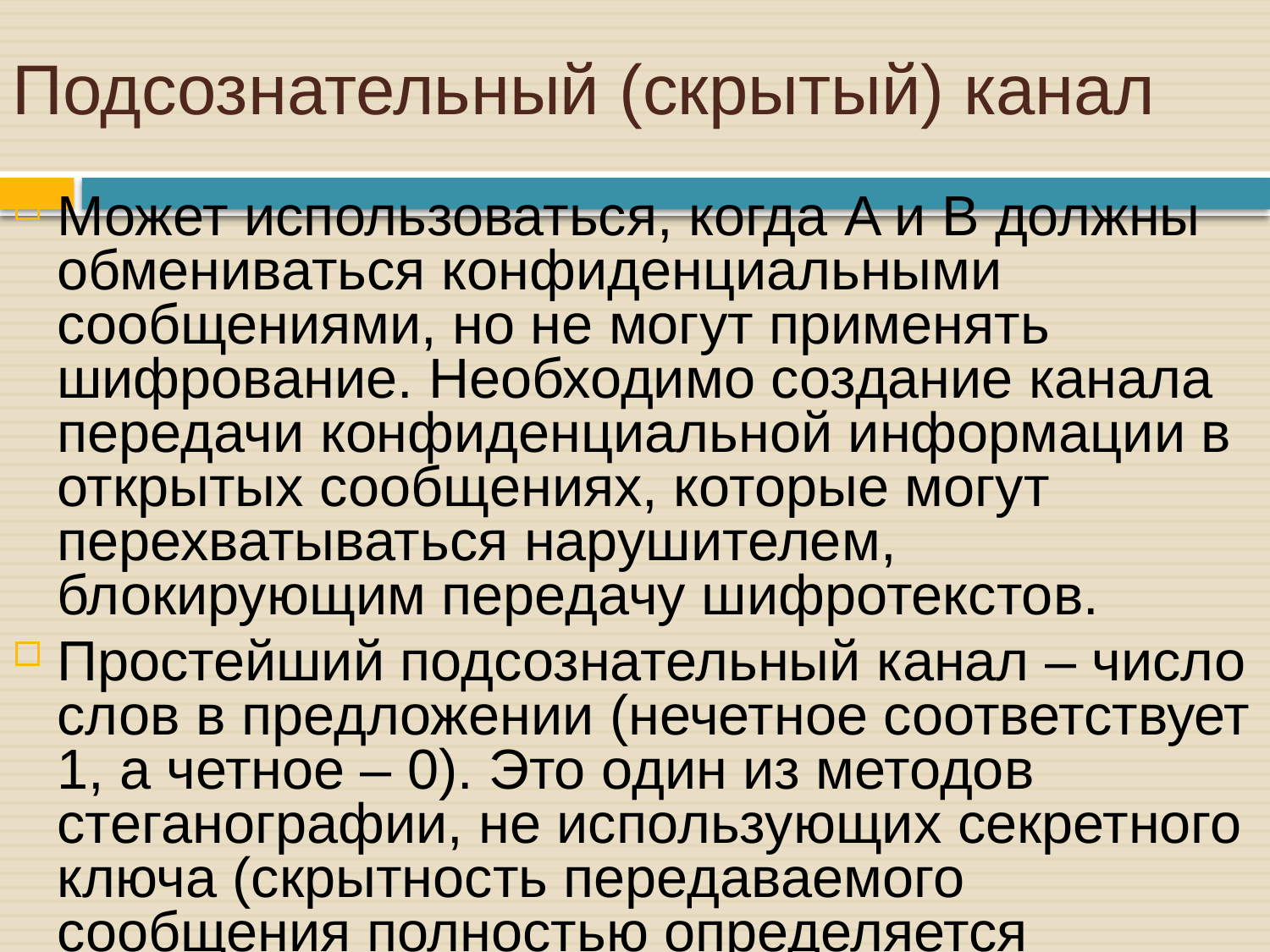

# Подсознательный (скрытый) канал
Может использоваться, когда A и B должны обмениваться конфиденциальными сообщениями, но не могут применять шифрование. Необходимо создание канала передачи конфиденциальной информации в открытых сообщениях, которые могут перехватываться нарушителем, блокирующим передачу шифротекстов.
Простейший подсознательный канал – число слов в предложении (нечетное соответствует 1, а четное – 0). Это один из методов стеганографии, не использующих секретного ключа (скрытность передаваемого сообщения полностью определяется неизвестностью метода передачи).